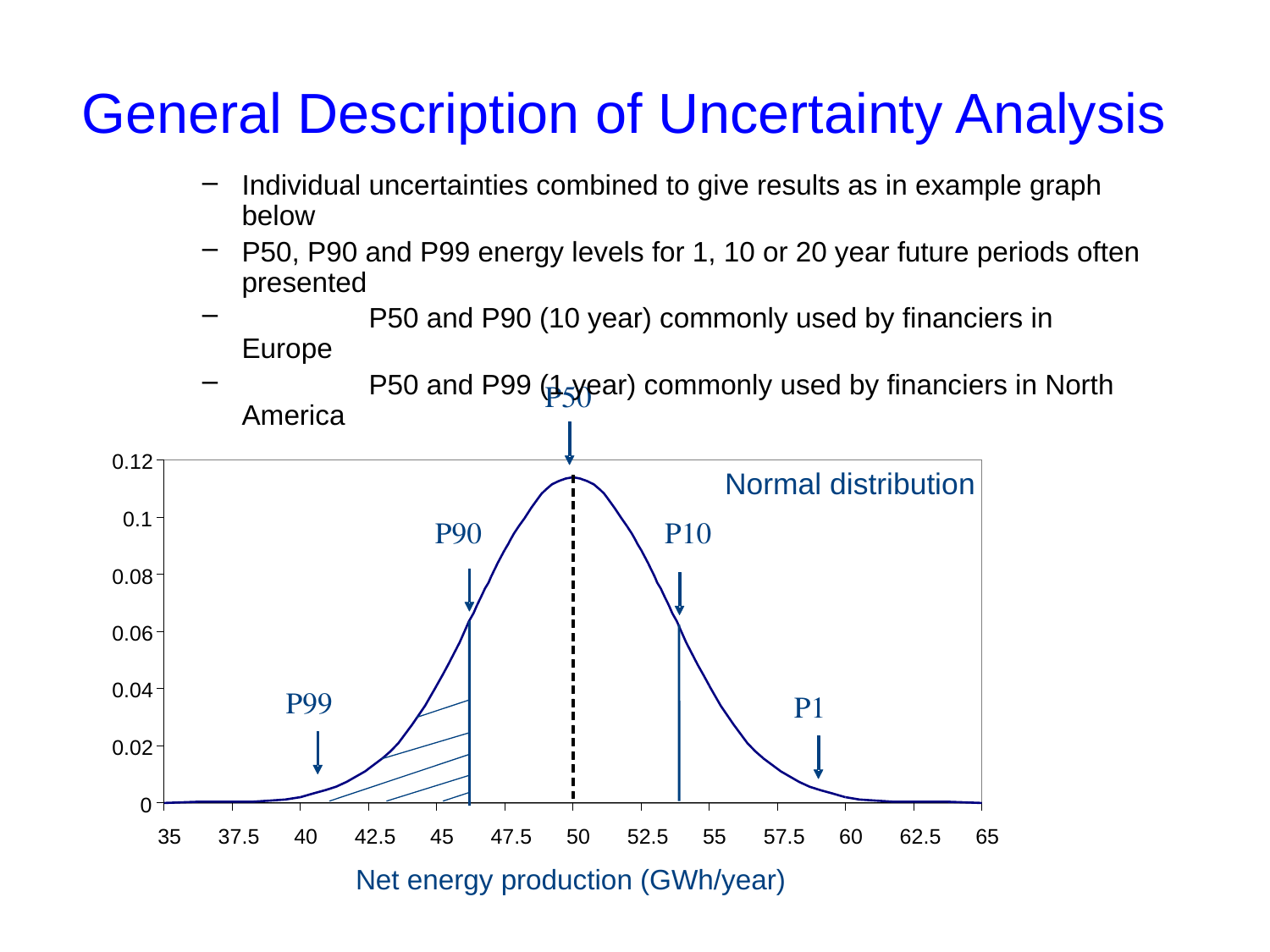

# General Description of Uncertainty Analysis
Individual uncertainties combined to give results as in example graph below
P50, P90 and P99 energy levels for 1, 10 or 20 year future periods often presented
	P50 and P90 (10 year) commonly used by financiers in Europe
	P50 and P99 (1 year) commonly used by financiers in North America

P50

0.12

0.1

0.08

0.06

0.04

0.02

0

35
37.5
40
42.5
45
47.5
50
52.5
55
57.5
60
62.5
65
Normal distribution

P90
P10

P99
P1

Net energy production (GWh/year)